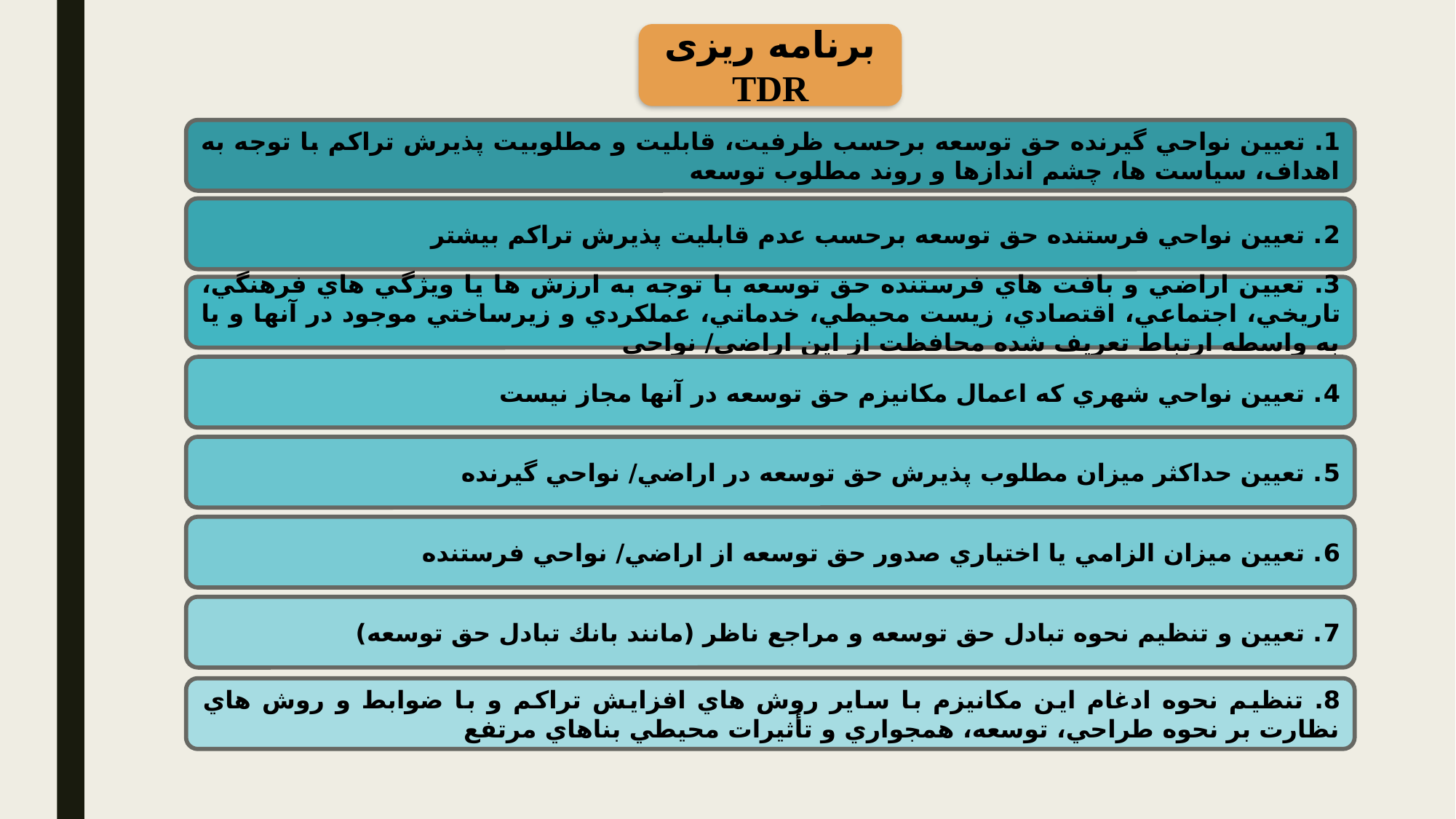

برنامه ریزی TDR
1. تعيين نواحي گيرنده حق توسعه برحسب ظرفيت، قابليت و مطلوبيت پذيرش تراكم با توجه به اهداف، سياست ها، چشم اندازها و روند مطلوب توسعه
2. تعيين نواحي فرستنده حق توسعه برحسب عدم قابليت پذيرش تراكم بيشتر
3. تعيين اراضي و بافت هاي فرستنده حق توسعه با توجه به ارزش ها يا ويژگي هاي فرهنگي، تاريخي، اجتماعي، اقتصادي، زيست محيطي، خدماتي، عملكردي و زيرساختي موجود در آنها و يا به واسطه ارتباط تعريف شده محافظت از اين اراضي/ نواحي
4. تعيين نواحي شهري كه اعمال مكانيزم حق توسعه در آنها مجاز نيست
5. تعيين حداكثر ميزان مطلوب پذيرش حق توسعه در اراضي/ نواحي گيرنده
6. تعيين ميزان الزامي يا اختياري صدور حق توسعه از اراضي/ نواحي فرستنده
7. تعيين و تنظيم نحوه تبادل حق توسعه و مراجع ناظر (مانند بانك تبادل حق توسعه)
8. تنظيم نحوه ادغام اين مكانيزم با ساير روش هاي افزايش تراكم و با ضوابط و روش هاي نظارت بر نحوه طراحي، توسعه، همجواري و تأثيرات محيطي بناهاي مرتفع